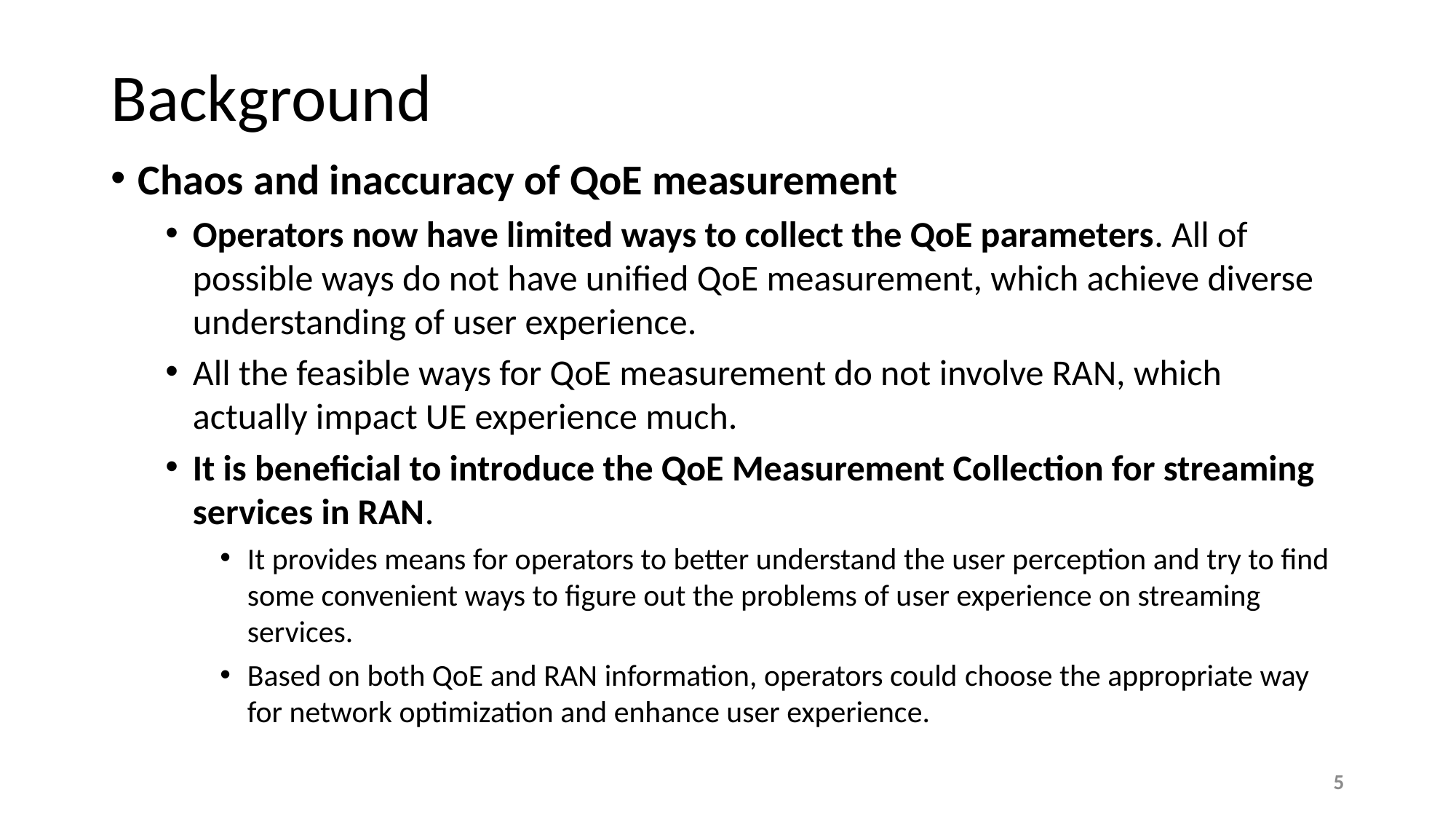

# Background
Chaos and inaccuracy of QoE measurement
Operators now have limited ways to collect the QoE parameters. All of possible ways do not have unified QoE measurement, which achieve diverse understanding of user experience.
All the feasible ways for QoE measurement do not involve RAN, which actually impact UE experience much.
It is beneficial to introduce the QoE Measurement Collection for streaming services in RAN.
It provides means for operators to better understand the user perception and try to find some convenient ways to figure out the problems of user experience on streaming services.
Based on both QoE and RAN information, operators could choose the appropriate way for network optimization and enhance user experience.
5